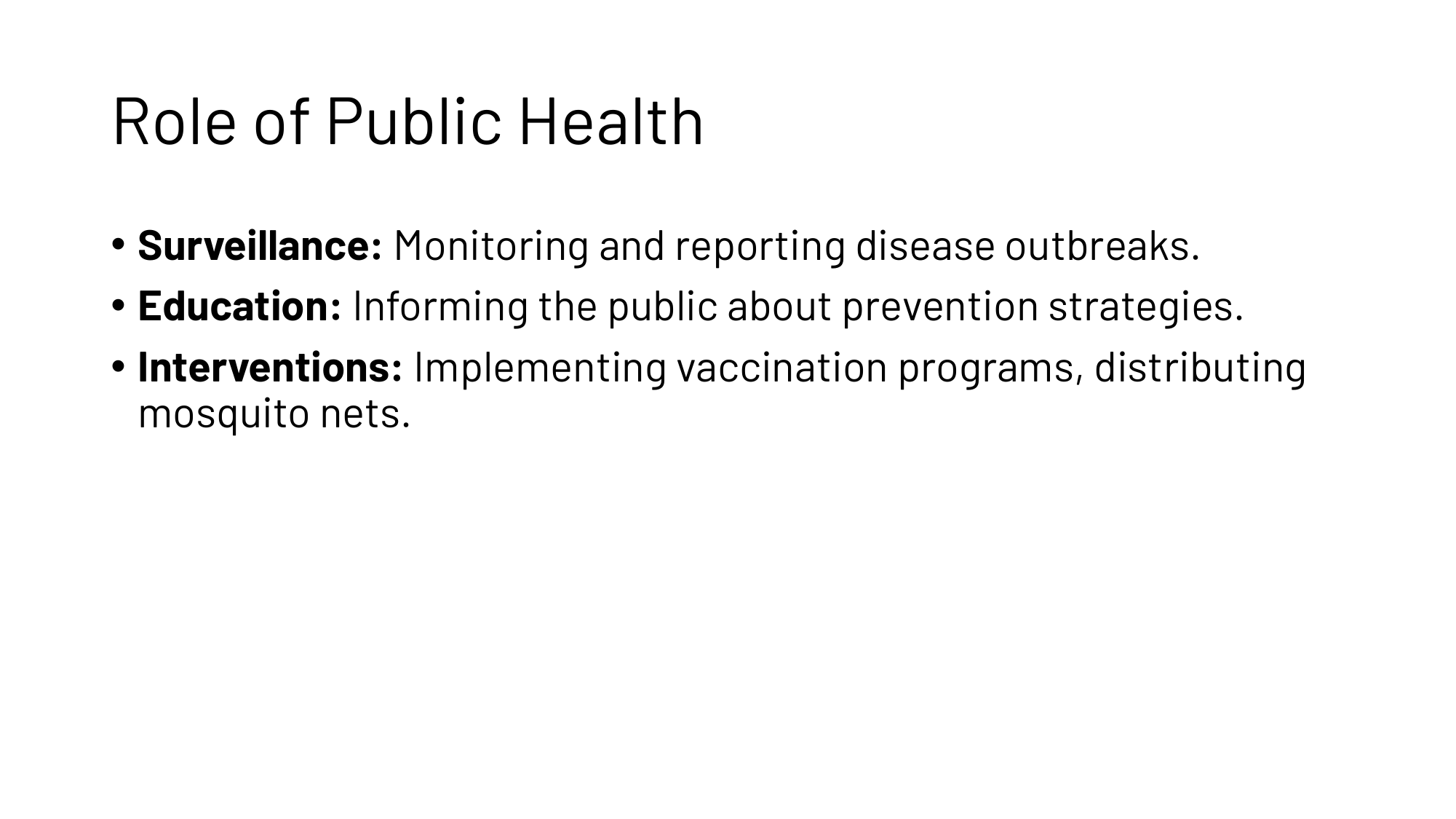

# Role of Public Health
Surveillance: Monitoring and reporting disease outbreaks.
Education: Informing the public about prevention strategies.
Interventions: Implementing vaccination programs, distributing mosquito nets.